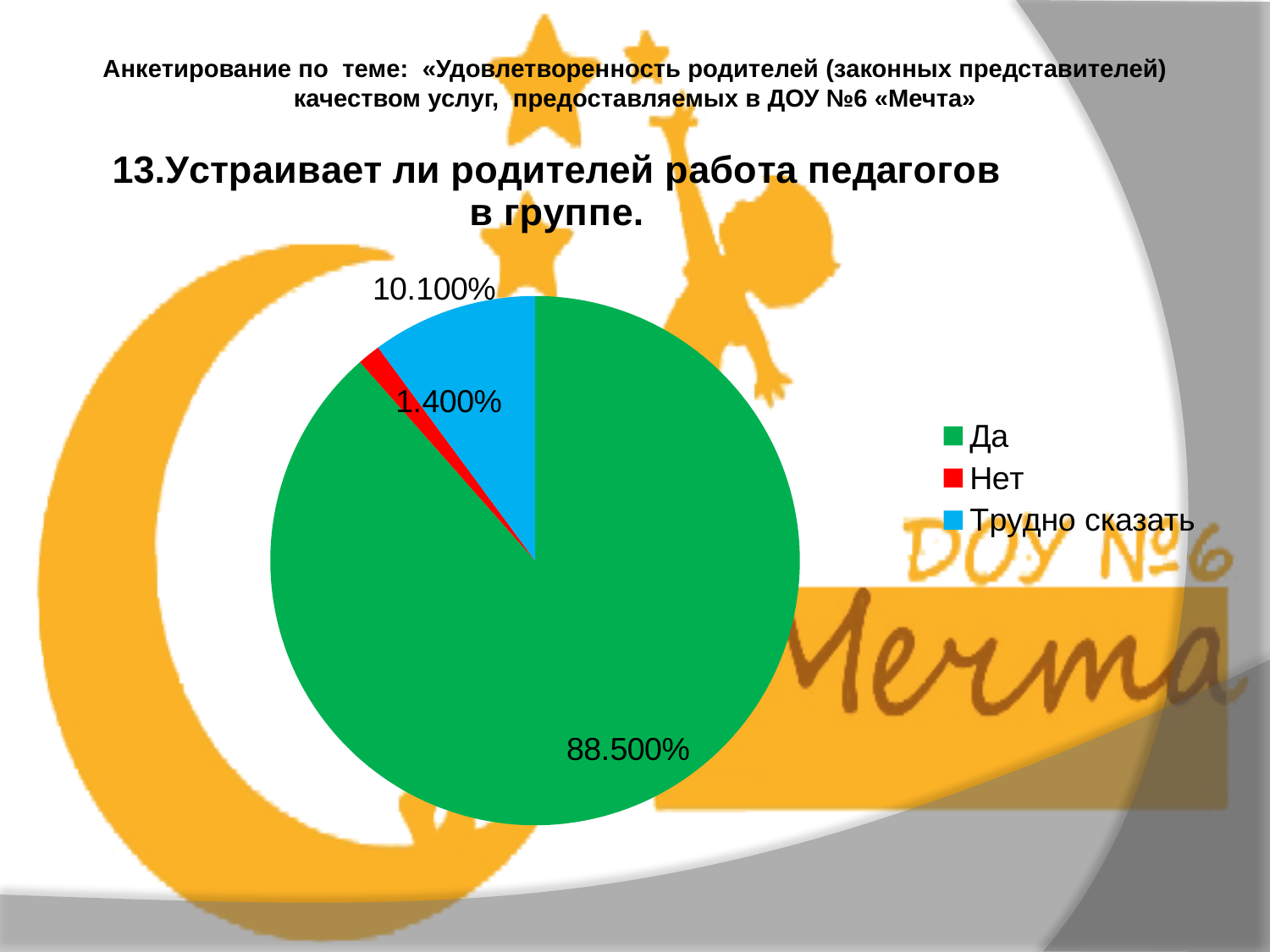

# Анкетирование по  теме:  «Удовлетворенность родителей (законных представителей) качеством услуг,  предоставляемых в ДОУ №6 «Мечта»

### Chart: 13.Устраивает ли родителей работа педагогов в группе.

| Category | С удовольствием ли Ваш ребенок посещает детский сад? |
|---|---|
| Да | 0.885 |
| Нет | 0.014 |
| Трудно сказать | 0.10100000000000002 |